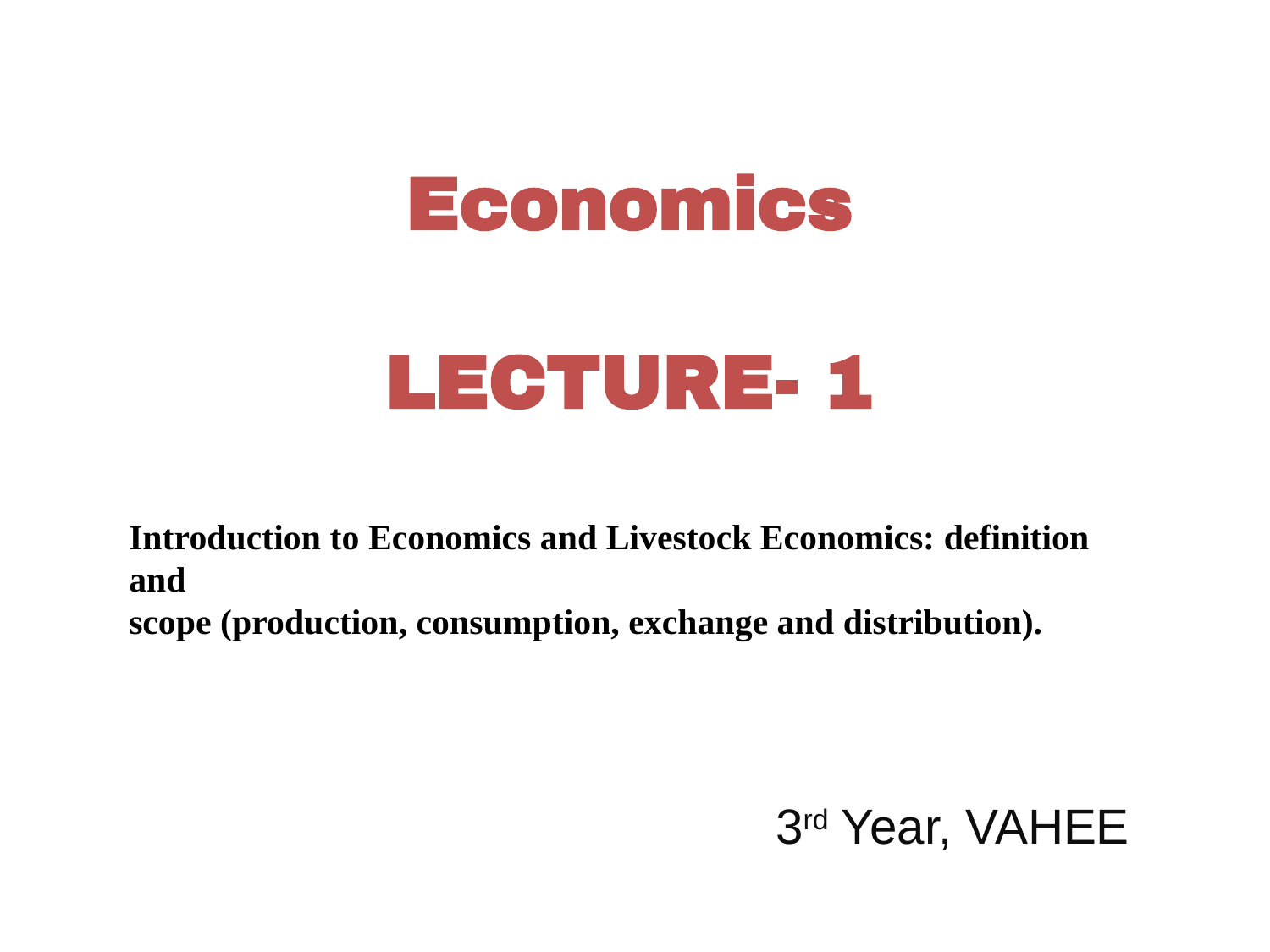

# Economics LECTURE- 1
Introduction to Economics and Livestock Economics: definition and
scope (production, consumption, exchange and distribution).

3rd Year, VAHEE